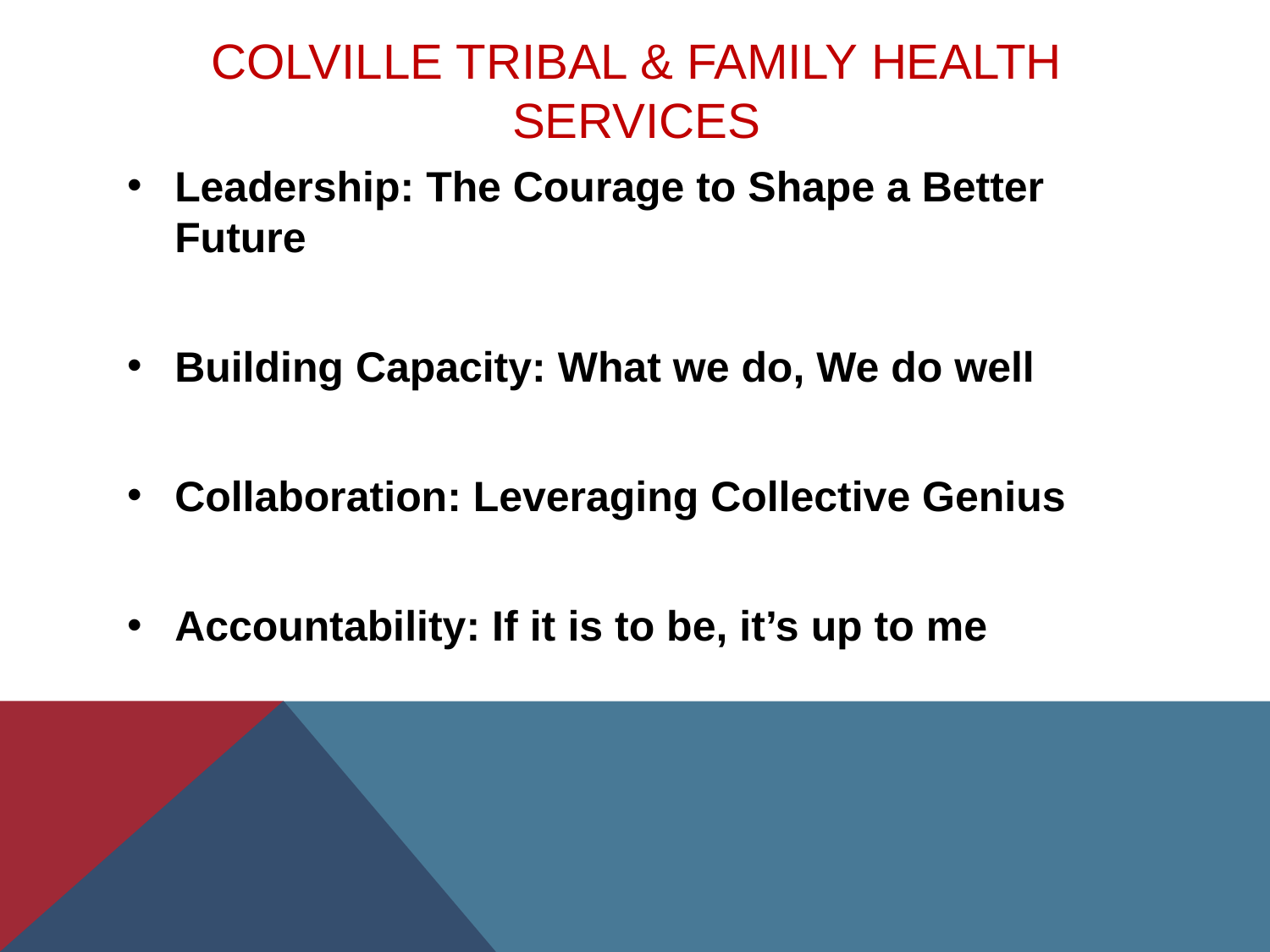

# Colville Tribal & Family Health Services
Leadership: The Courage to Shape a Better Future

Building Capacity: What we do, We do well

Collaboration: Leveraging Collective Genius

Accountability: If it is to be, it’s up to me